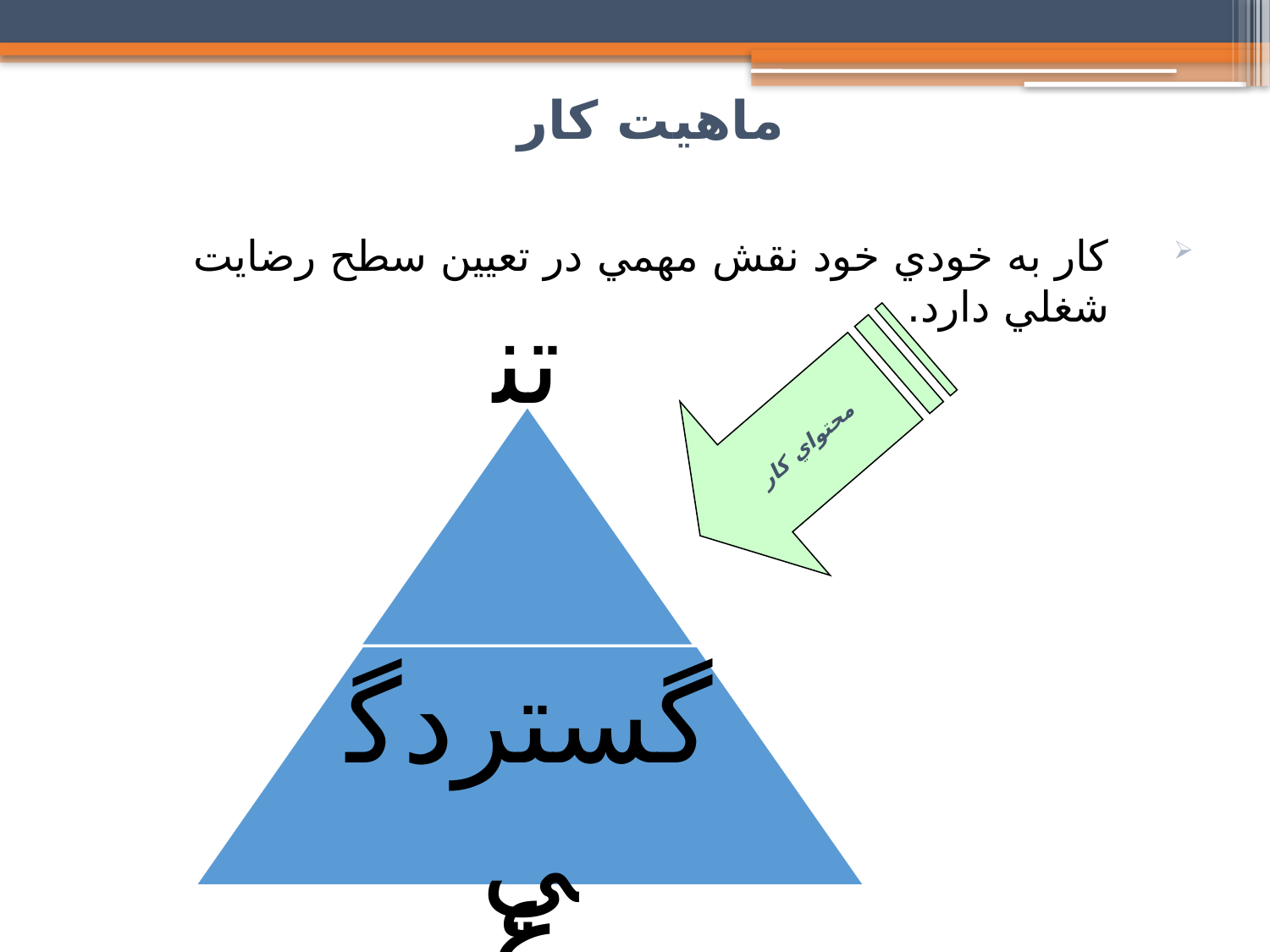

ماهيت كار
كار به خودي خود نقش مهمي در تعيين سطح رضايت شغلي دارد.
محتواي کار
تنوع
گستردگي